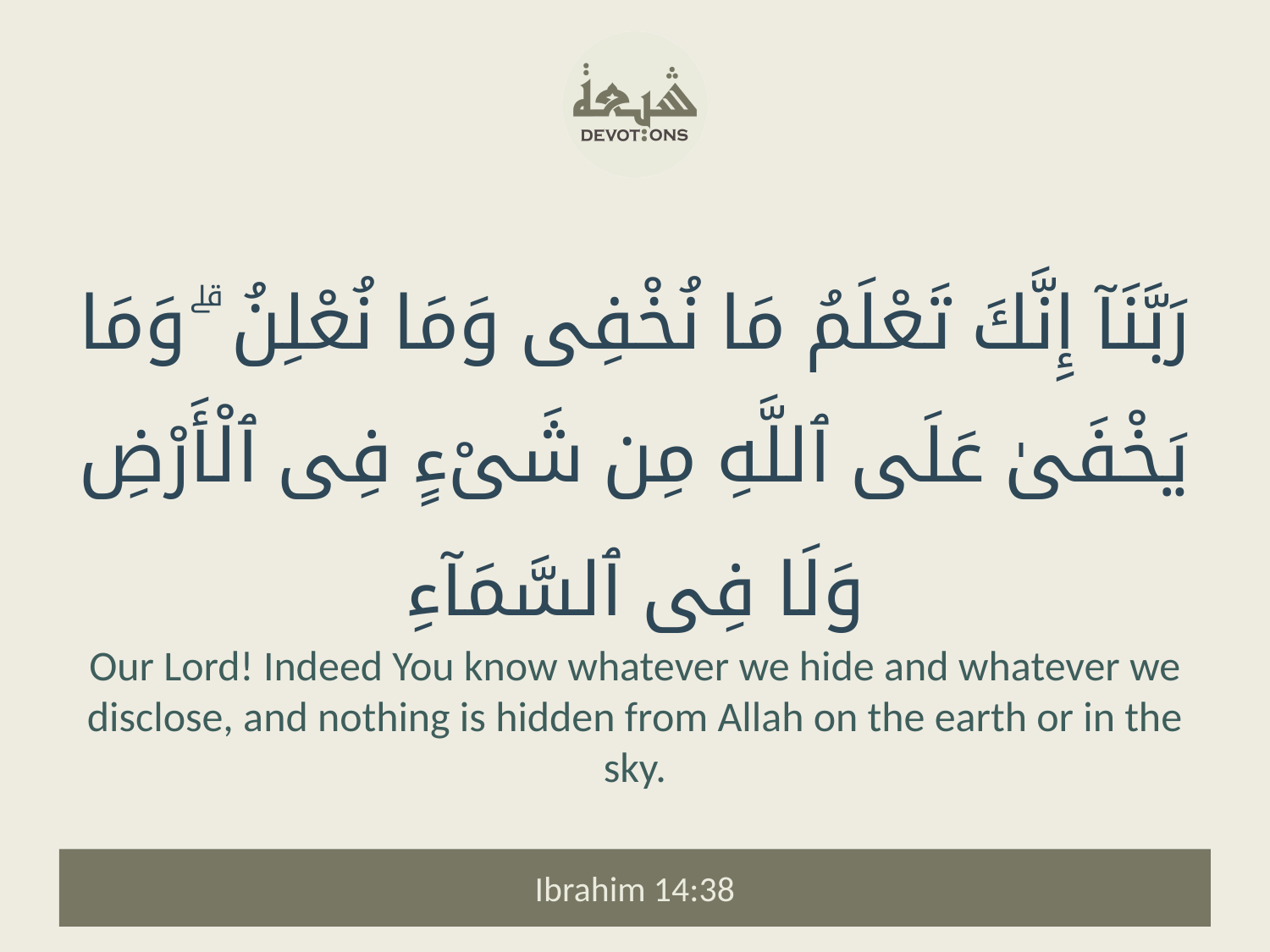

رَبَّنَآ إِنَّكَ تَعْلَمُ مَا نُخْفِى وَمَا نُعْلِنُ ۗ وَمَا يَخْفَىٰ عَلَى ٱللَّهِ مِن شَىْءٍ فِى ٱلْأَرْضِ وَلَا فِى ٱلسَّمَآءِ
Our Lord! Indeed You know whatever we hide and whatever we disclose, and nothing is hidden from Allah on the earth or in the sky.
Ibrahim 14:38